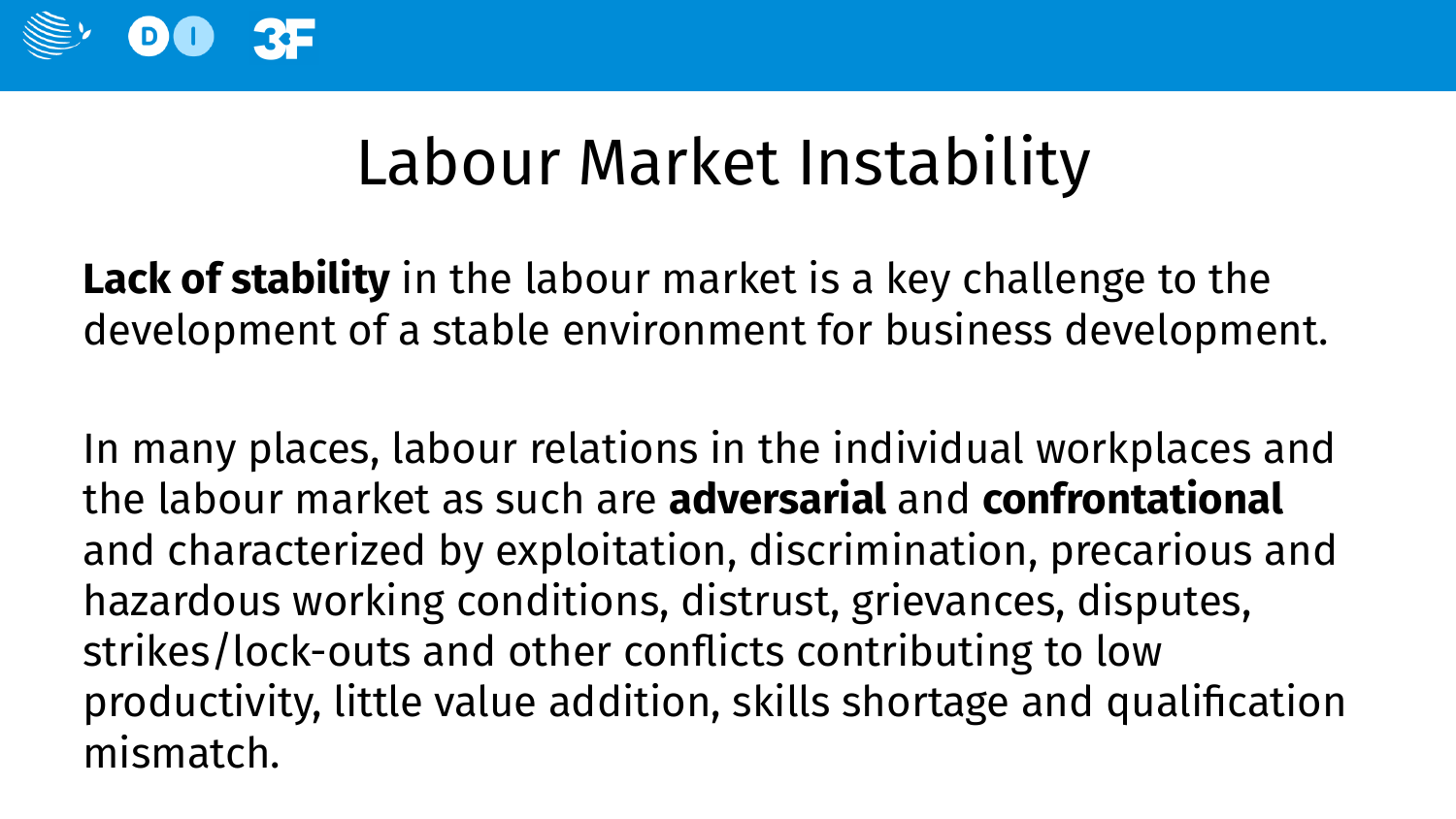

# Labour Market Instability
Lack of stability in the labour market is a key challenge to the development of a stable environment for business development.

In many places, labour relations in the individual workplaces and the labour market as such are adversarial and confrontational and characterized by exploitation, discrimination, precarious and hazardous working conditions, distrust, grievances, disputes, strikes/lock-outs and other conflicts contributing to low productivity, little value addition, skills shortage and qualification mismatch.